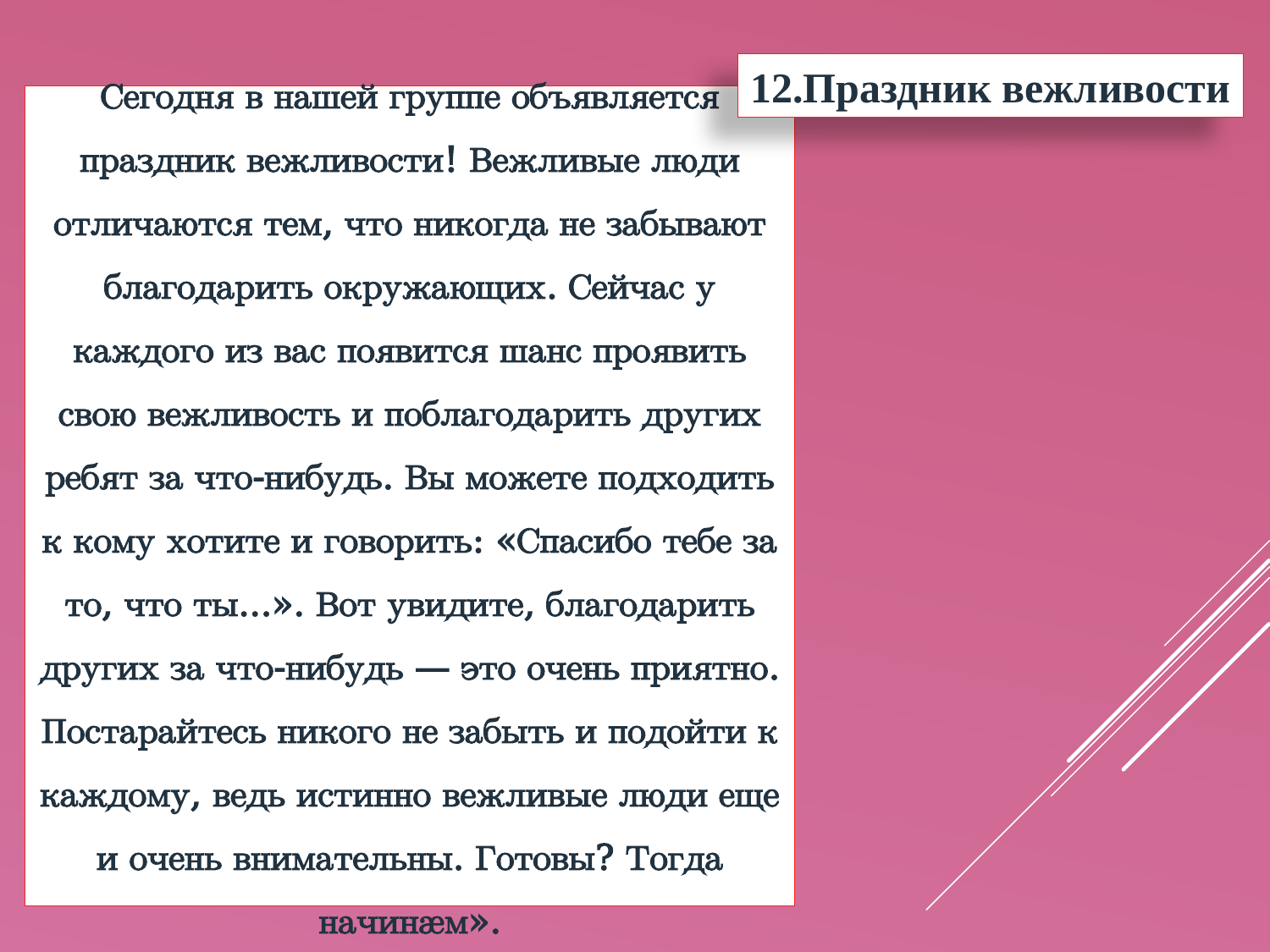

12.Праздник вежливости
Сегодня в нашей группе объявляется праздник вежливости! Вежливые люди отличаются тем, что никогда не забывают благодарить окружающих. Сейчас у каждого из вас появится шанс проявить свою вежливость и по­благодарить других ребят за что-нибудь. Вы можете подходить к кому хо­тите и говорить: «Спасибо тебе за то, что ты...». Вот увидите, благодарить других за что-нибудь — это очень приятно. Постарайтесь никого не забыть и подойти к каждому, ведь истинно вежливые люди еще и очень вниматель­ны. Готовы? Тогда начинаем».